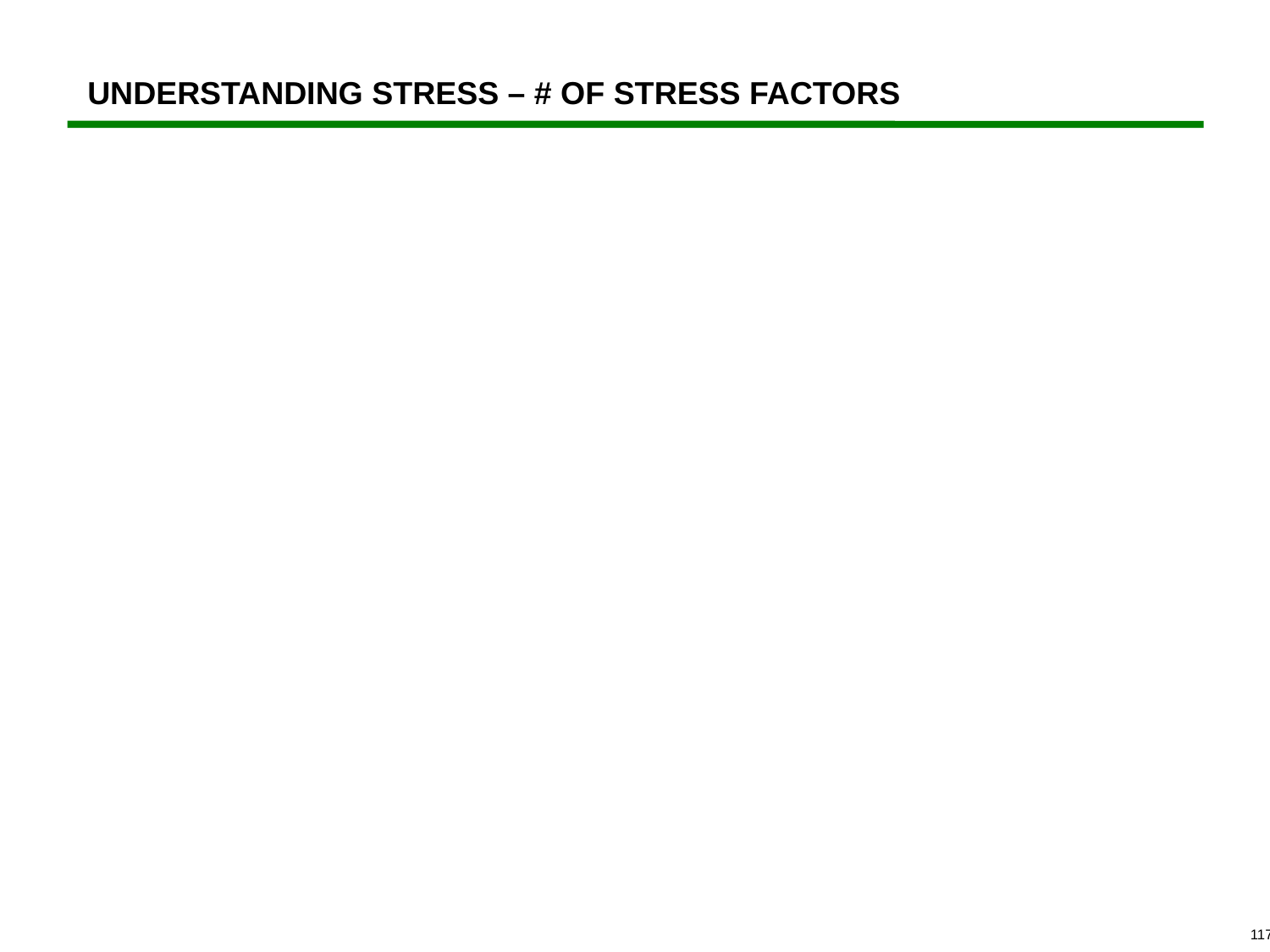

# UNDERSTANDING STRESS – # OF STRESS FACTORS